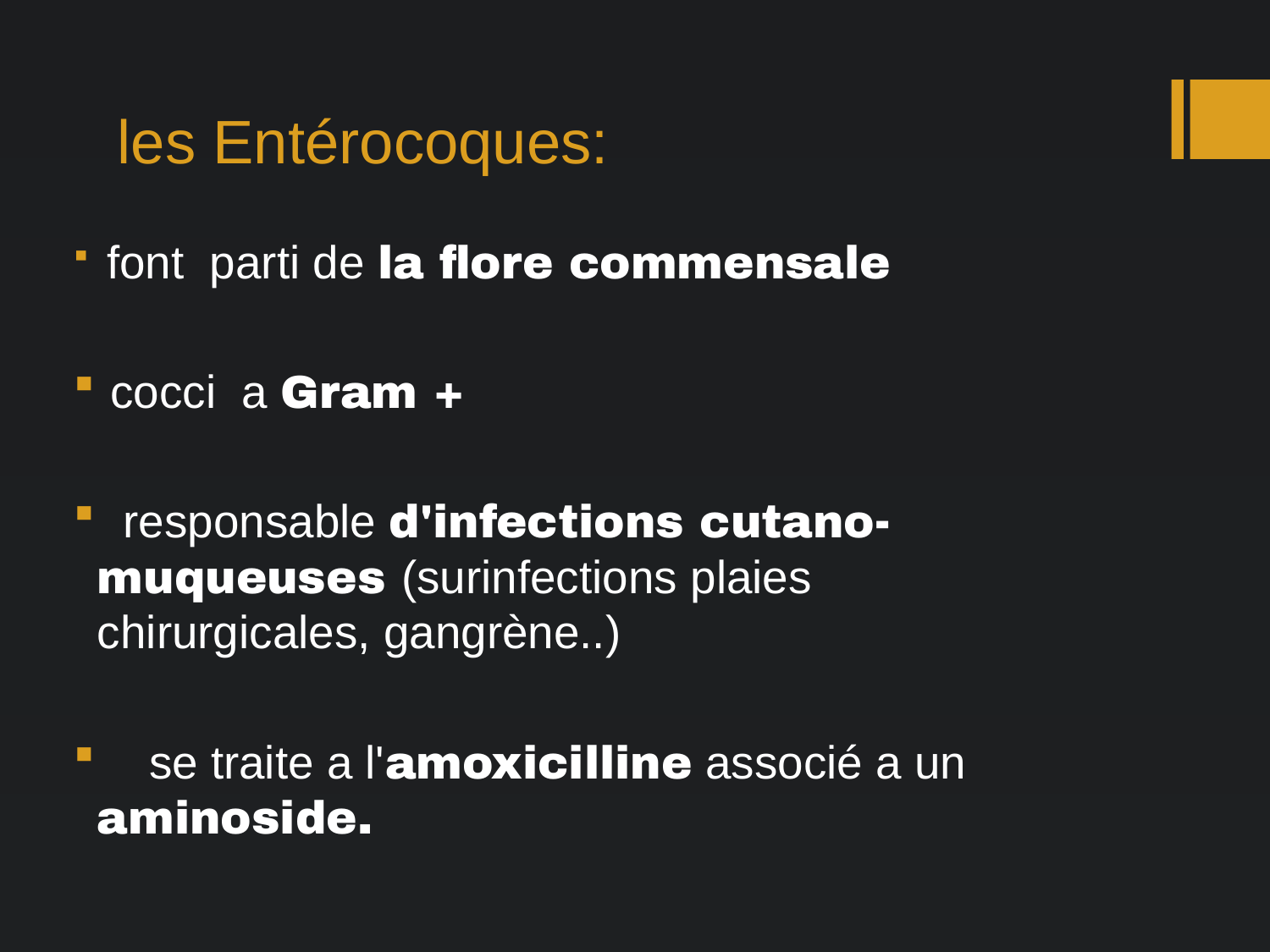

# les Entérocoques:
 font  parti de la flore commensale

 cocci  a Gram +

  responsable d'infections cutano-muqueuses (surinfections plaies chirurgicales, gangrène..)

    se traite a l'amoxicilline associé a un aminoside.